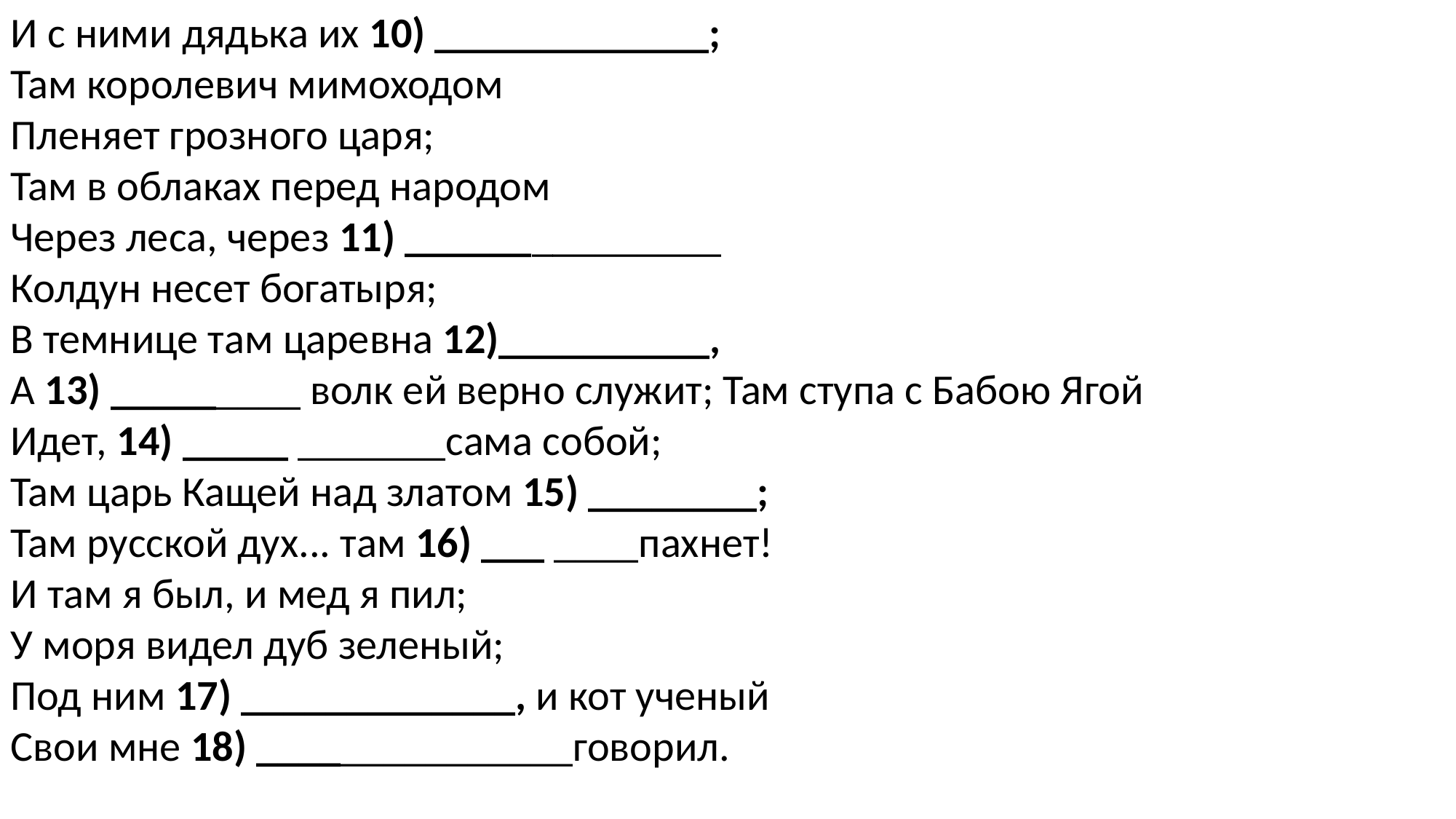

И с ними дядька их 10) _____________;
Там королевич мимоходом
Пленяет грозного царя;
Там в облаках перед народом
Через леса, через 11) _______________
Колдун несет богатыря;
В темнице там царевна 12)__________,
А 13) _________ волк ей верно служит; Там ступа с Бабою Ягой
Идет, 14) _____ _______сама собой;
Там царь Кащей над златом 15) ________;
Там русской дух... там 16) ___ ____пахнет!
И там я был, и мед я пил;
У моря видел дуб зеленый;
Под ним 17) _____________, и кот ученый
Свои мне 18) _______________говорил.
#